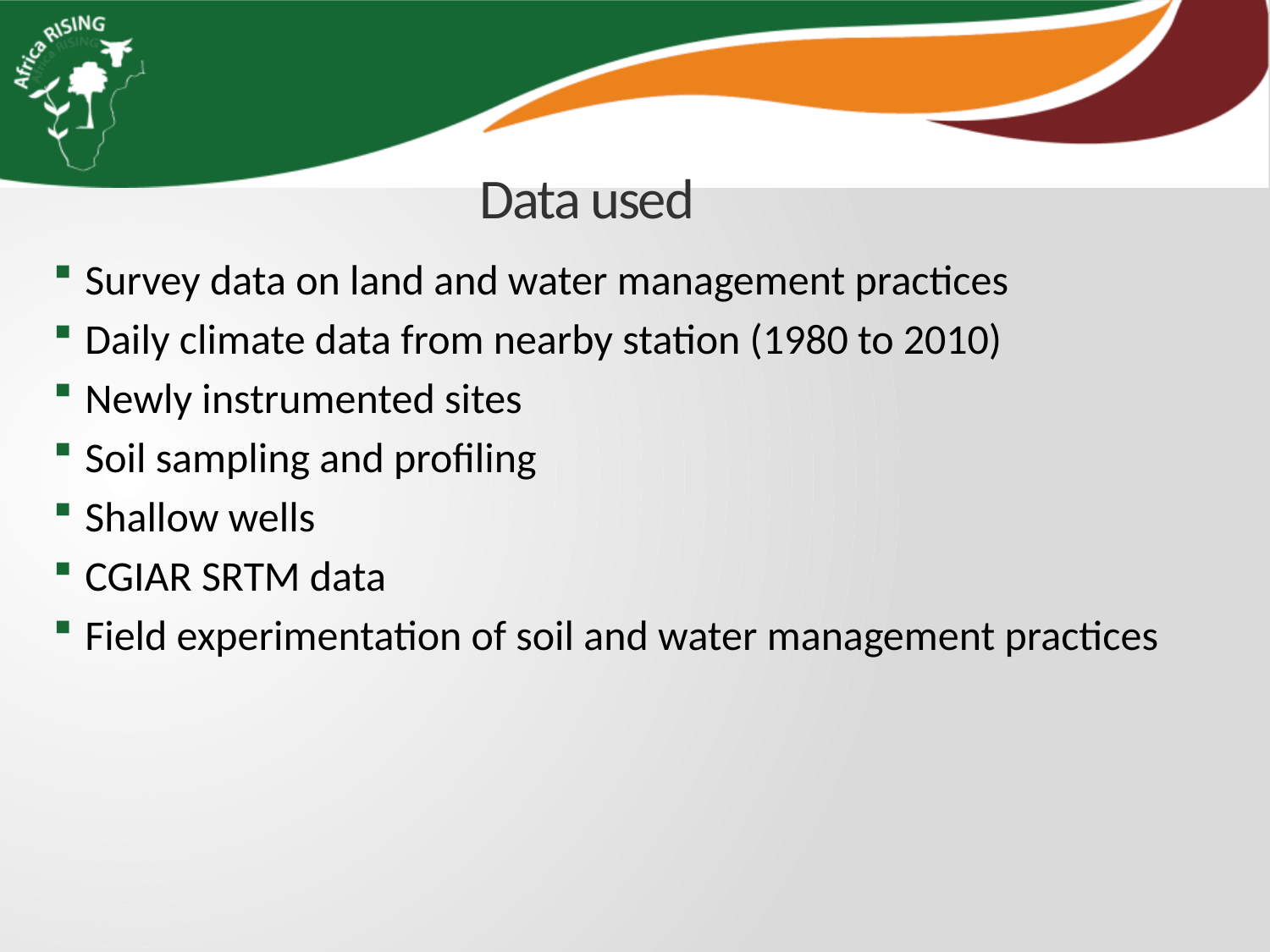

# Data used
Survey data on land and water management practices
Daily climate data from nearby station (1980 to 2010)
Newly instrumented sites
Soil sampling and profiling
Shallow wells
CGIAR SRTM data
Field experimentation of soil and water management practices